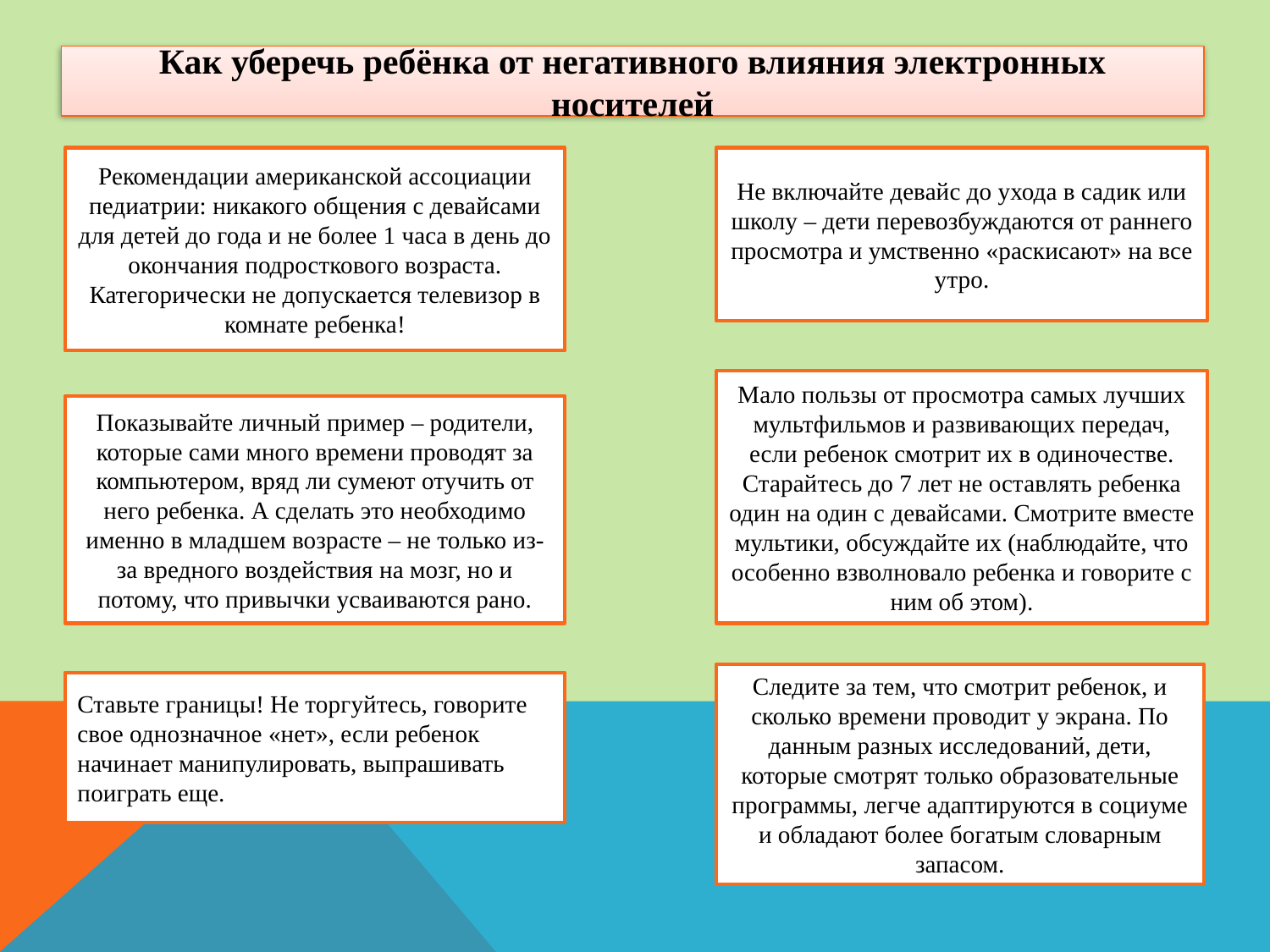

Как уберечь ребёнка от негативного влияния электронных носителей
Рекомендации американской ассоциации педиатрии: никакого общения с девайсами для детей до года и не более 1 часа в день до окончания подросткового возраста. Категорически не допускается телевизор в комнате ребенка!
Не включайте девайс до ухода в садик или школу – дети перевозбуждаются от раннего просмотра и умственно «раскисают» на все утро.
Мало пользы от просмотра самых лучших мультфильмов и развивающих передач, если ребенок смотрит их в одиночестве. Старайтесь до 7 лет не оставлять ребенка один на один с девайсами. Смотрите вместе мультики, обсуждайте их (наблюдайте, что особенно взволновало ребенка и говорите с ним об этом).
Показывайте личный пример – родители, которые сами много времени проводят за компьютером, вряд ли сумеют отучить от него ребенка. А сделать это необходимо именно в младшем возрасте – не только из-за вредного воздействия на мозг, но и потому, что привычки усваиваются рано.
Следите за тем, что смотрит ребенок, и сколько времени проводит у экрана. По данным разных исследований, дети, которые смотрят только образовательные программы, легче адаптируются в социуме и обладают более богатым словарным запасом.
Ставьте границы! Не торгуйтесь, говорите свое однозначное «нет», если ребенок начинает манипулировать, выпрашивать поиграть еще.